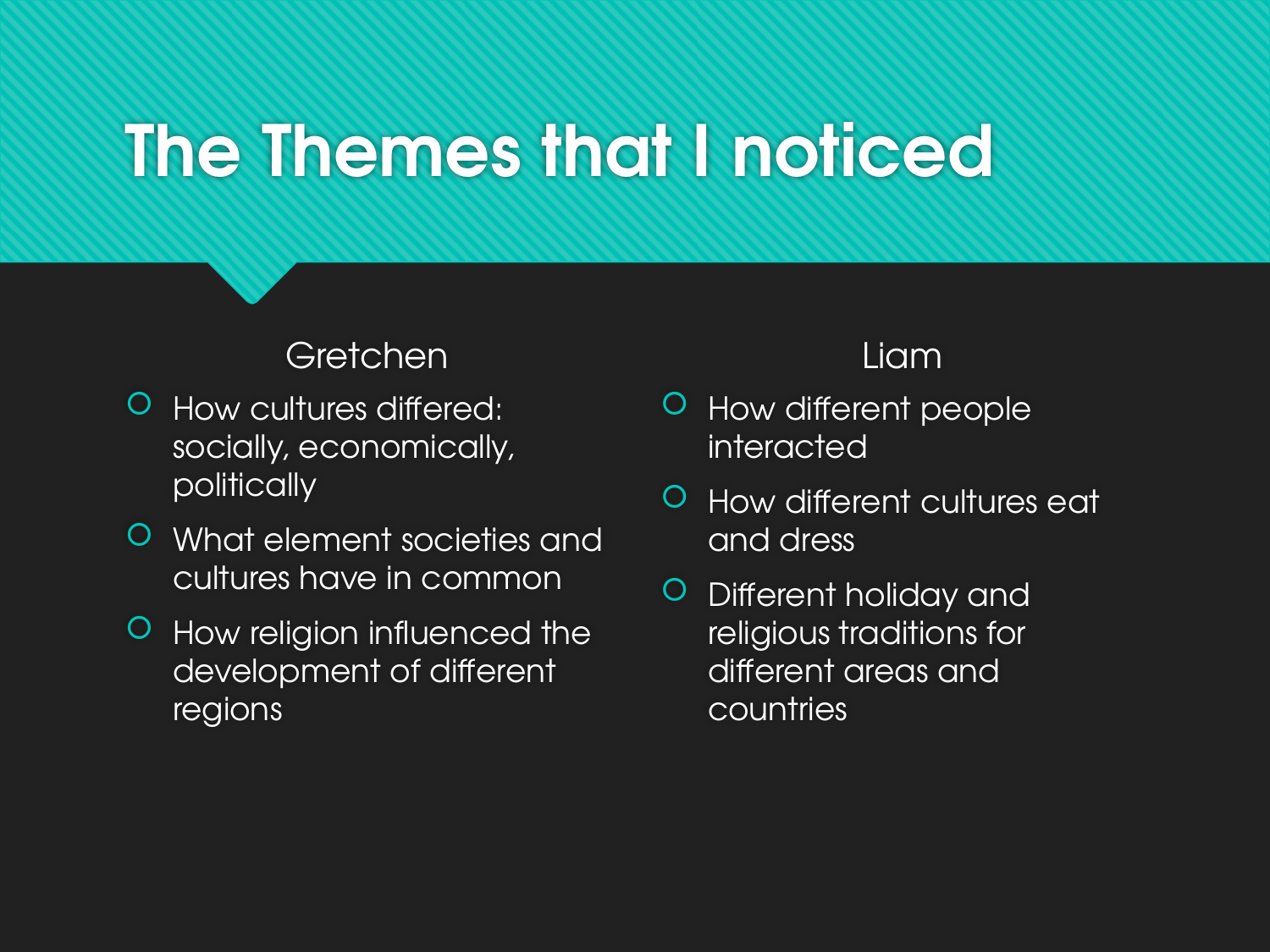

# The Themes that I noticed
Gretchen
Liam
How cultures differed: socially, economically, politically
What element societies and cultures have in common
How religion influenced the development of different regions

How different people interacted
How different cultures eat and dress
Different holiday and religious traditions for different areas and countries